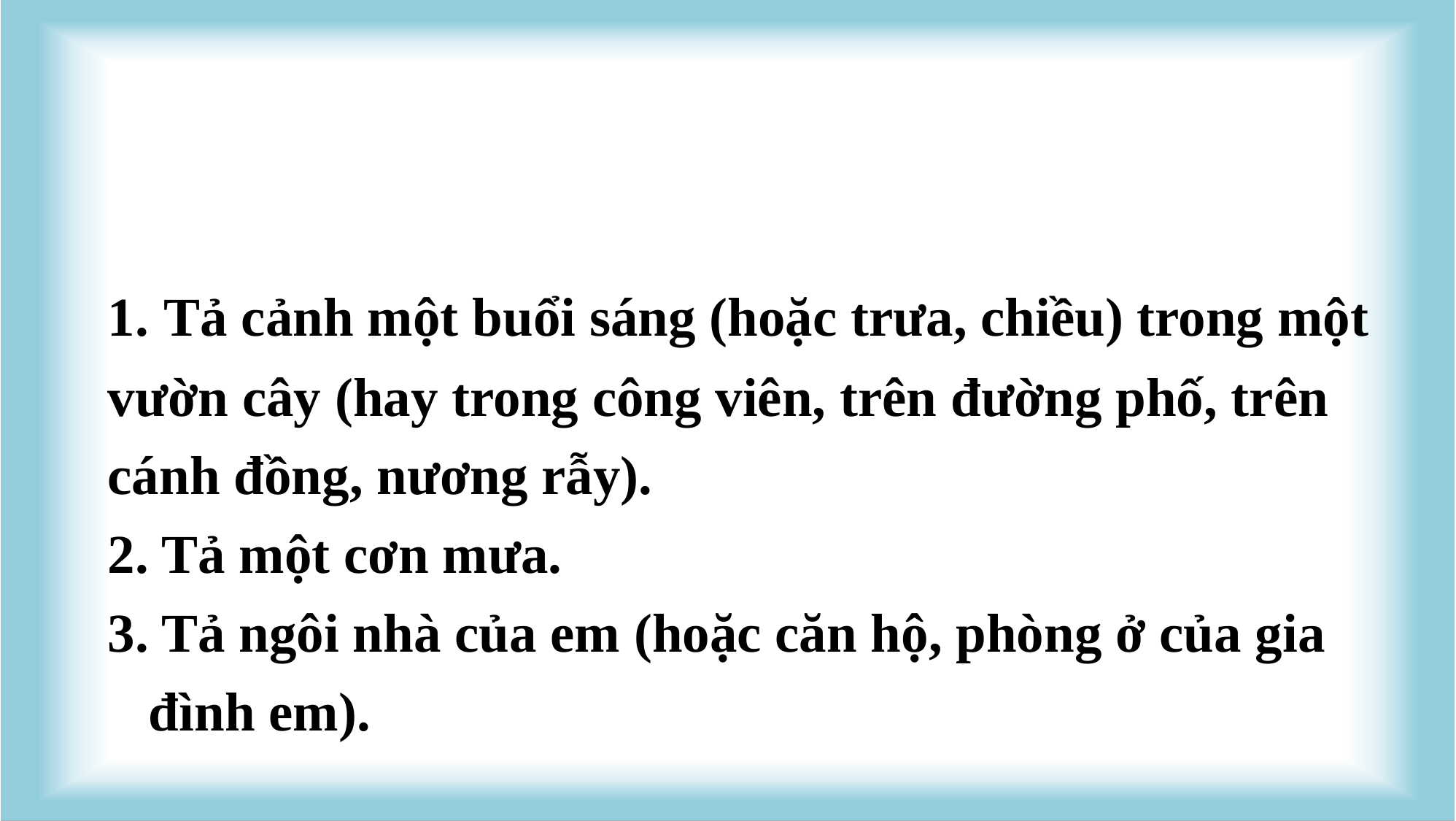

1. Tả cảnh một buổi sáng (hoặc trưa, chiều) trong một vườn cây (hay trong công viên, trên đường phố, trên cánh đồng, nương rẫy).
2. Tả một cơn mưa.
3. Tả ngôi nhà của em (hoặc căn hộ, phòng ở của gia đình em).